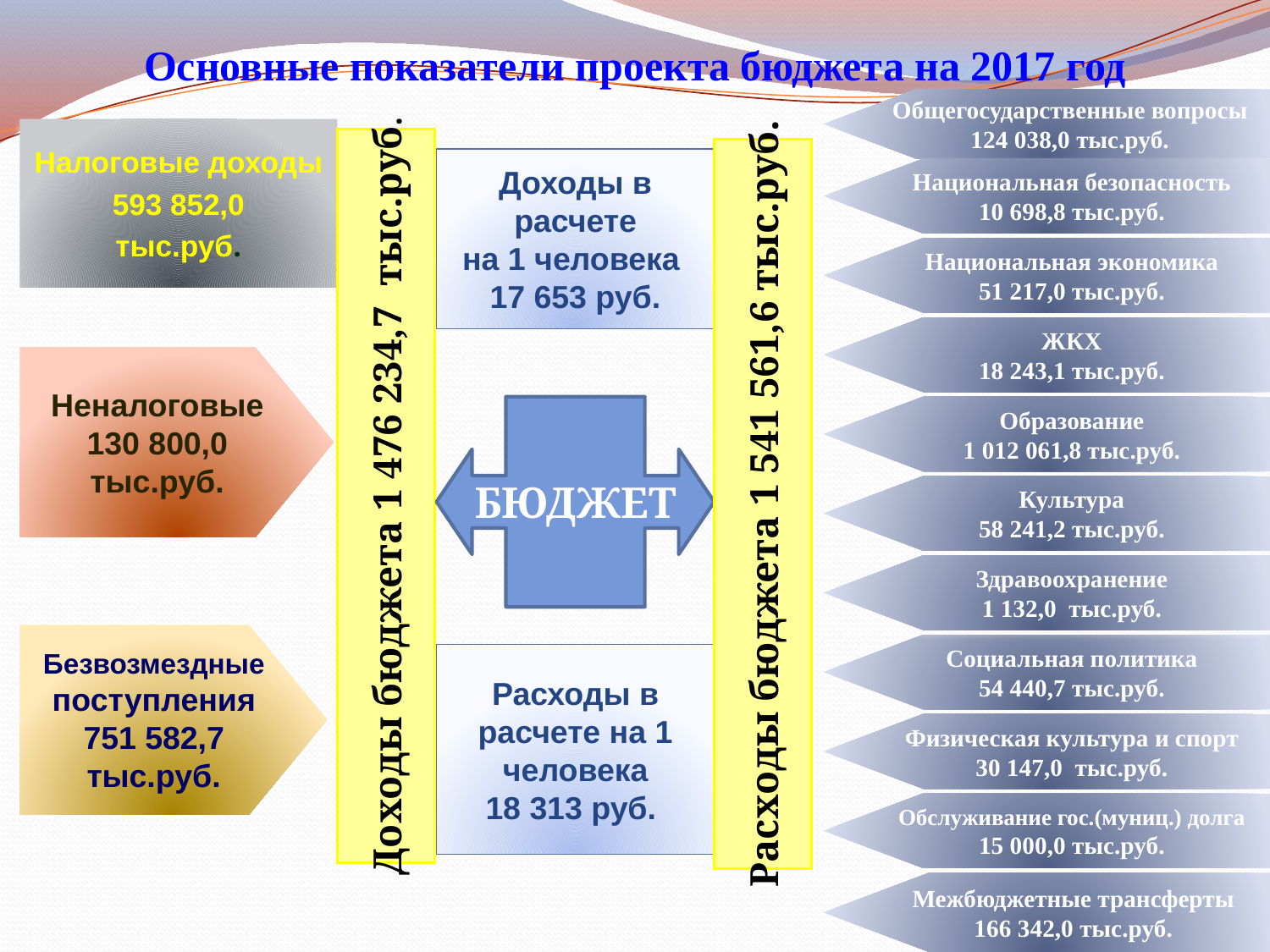

# Основные показатели проекта бюджета на 2017 год
Общегосударственные вопросы
124 038,0 тыс.руб.
Налоговые доходы
593 852,0
тыс.руб.
Доходы бюджета 1 476 234,7  тыс.руб.
Расходы бюджета 1 541 561,6 тыс.руб.
Доходы в расчете
на 1 человека
17 653 руб.
Национальная безопасность
10 698,8 тыс.руб.

Национальная экономика
51 217,0 тыс.руб.
.
ЖКХ
18 243,1 тыс.руб.
Неналоговые 130 800,0 тыс.руб.
БЮДЖЕТ
Образование
1 012 061,8 тыс.руб.
Культура
58 241,2 тыс.руб.
Здравоохранение
1 132,0  тыс.руб.
Безвозмездные поступления
751 582,7 тыс.руб.
Социальная политика
54 440,7 тыс.руб.
Расходы в расчете на 1 человека
18 313 руб.
Физическая культура и спорт
30 147,0  тыс.руб.
Обслуживание гос.(муниц.) долга
15 000,0 тыс.руб.
Межбюджетные трансферты
166 342,0 тыс.руб.